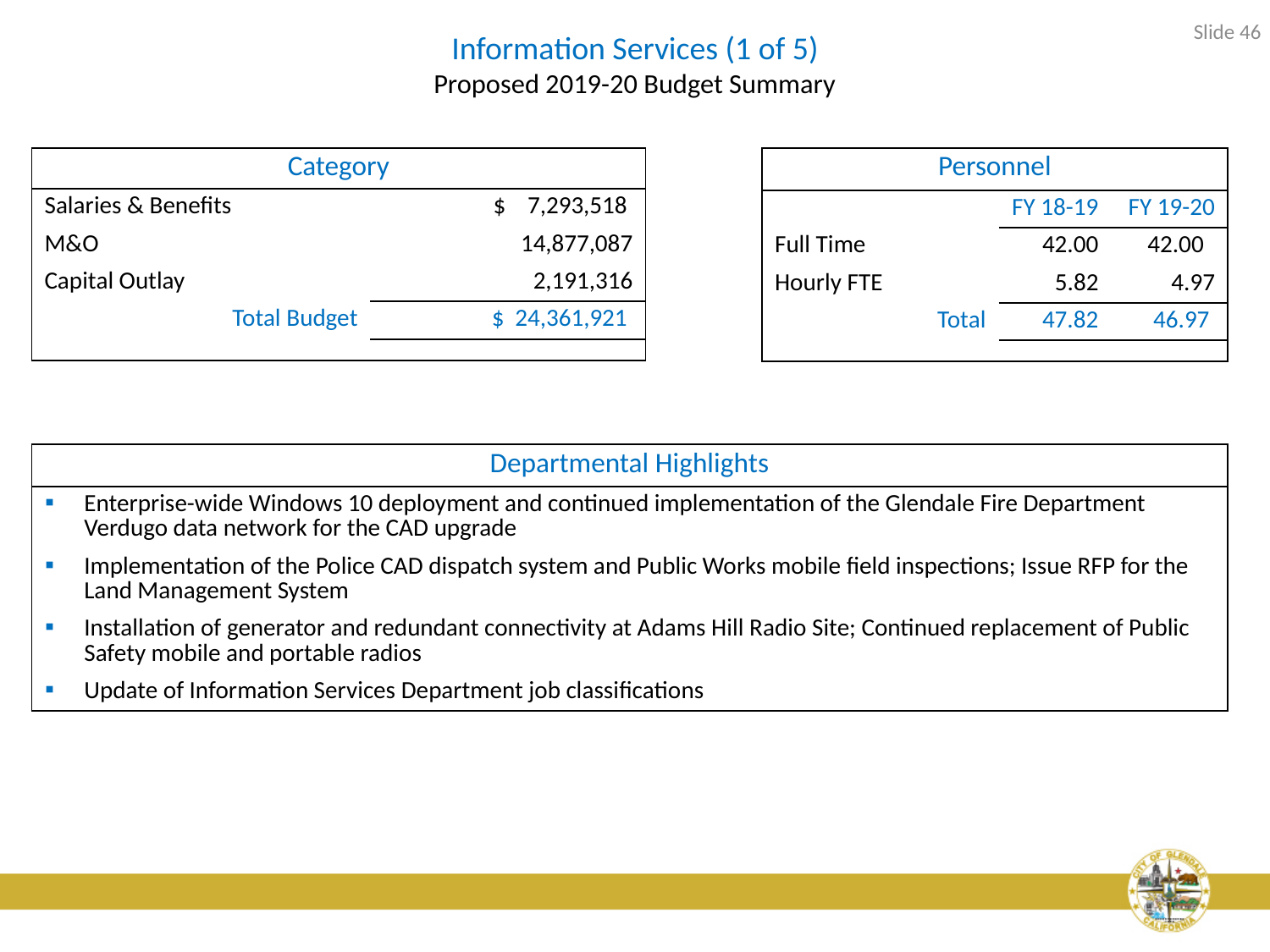

Slide 46
# Information Services (1 of 5) Proposed 2019-20 Budget Summary
| Category |  |
| --- | --- |
| Salaries & Benefits | $ 7,293,518 |
| M&O | 14,877,087 |
| Capital Outlay | 2,191,316 |
| Total Budget | $ 24,361,921 |
|  |  |
| Personnel |  |  |
| --- | --- | --- |
|  | FY 18-19 | FY 19-20 |
| Full Time | 42.00 | 42.00 |
| Hourly FTE | 5.82 | 4.97 |
| Total | 47.82 | 46.97 |
|  |  |  |
| Departmental Highlights |
| --- |
| Enterprise-wide Windows 10 deployment and continued implementation of the Glendale Fire Department Verdugo data network for the CAD upgrade |
| Implementation of the Police CAD dispatch system and Public Works mobile field inspections; Issue RFP for the Land Management System |
| Installation of generator and redundant connectivity at Adams Hill Radio Site; Continued replacement of Public Safety mobile and portable radios |
| Update of Information Services Department job classifications |